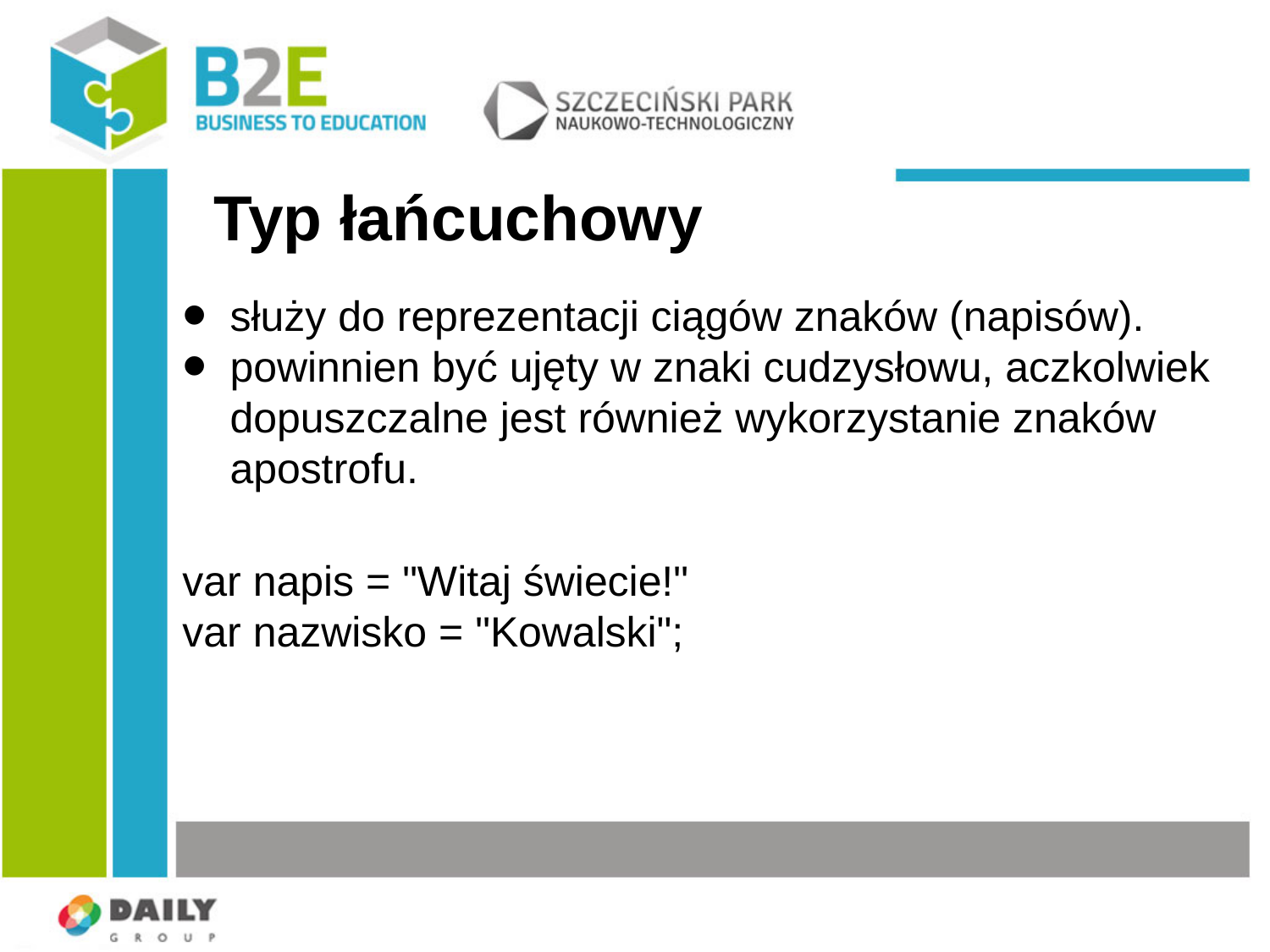

# Typ łańcuchowy
służy do reprezentacji ciągów znaków (napisów).
powinnien być ujęty w znaki cudzysłowu, aczkolwiek dopuszczalne jest również wykorzystanie znaków apostrofu.

var napis = "Witaj świecie!"
var nazwisko = "Kowalski";